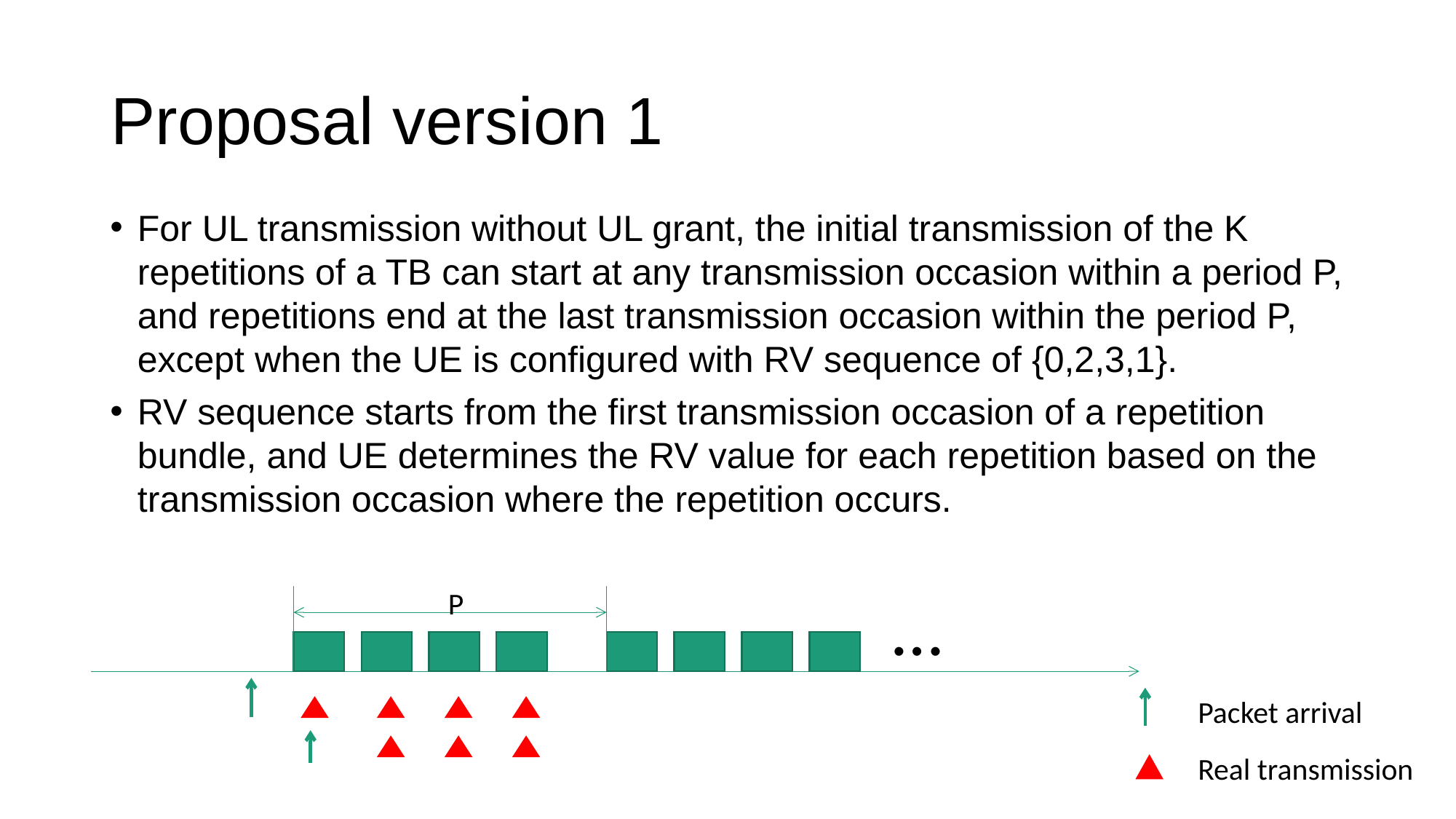

# Proposal version 1
For UL transmission without UL grant, the initial transmission of the K repetitions of a TB can start at any transmission occasion within a period P, and repetitions end at the last transmission occasion within the period P, except when the UE is configured with RV sequence of {0,2,3,1}.
RV sequence starts from the first transmission occasion of a repetition bundle, and UE determines the RV value for each repetition based on the transmission occasion where the repetition occurs.

…
P

Packet arrival
Real transmission